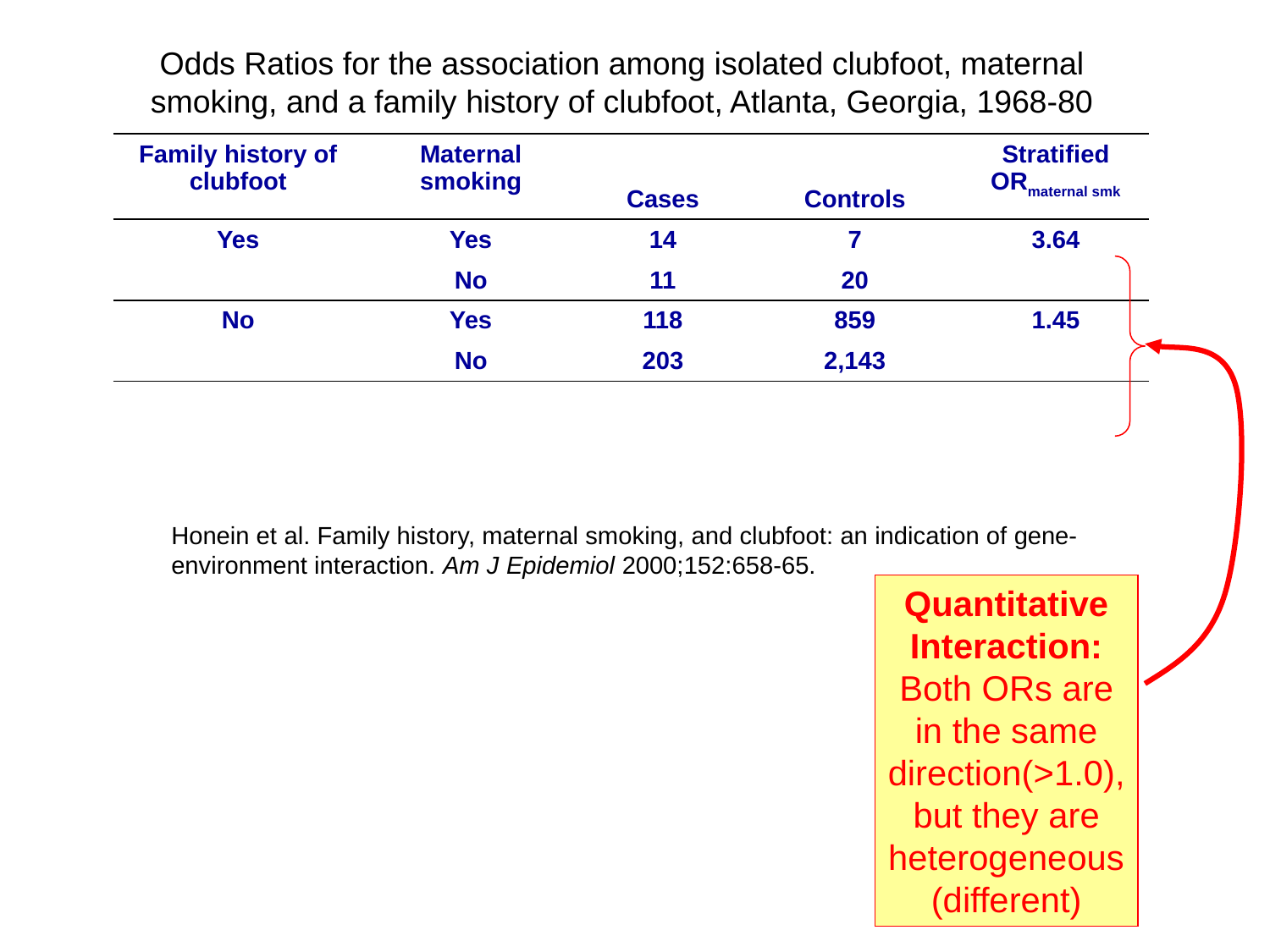

Odds Ratios for the association among isolated clubfoot, maternal smoking, and a family history of clubfoot, Atlanta, Georgia, 1968-80
| Family history of clubfoot |  | Maternal smoking |  | Cases |  | Controls |  | Stratified ORmaternal smk |
| --- | --- | --- | --- | --- | --- | --- | --- | --- |
| Yes |  | Yes |  | 14 |  | 7 |  | 3.64 |
|  |  | No |  | 11 |  | 20 |  |  |
| No |  | Yes |  | 118 |  | 859 |  | 1.45 |
|  |  | No |  | 203 |  | 2,143 |  |  |

Quantitative Interaction: Both ORs are in the same direction(>1.0), but they are heterogeneous (different)
Honein et al. Family history, maternal smoking, and clubfoot: an indication of gene-environment interaction. Am J Epidemiol 2000;152:658-65.